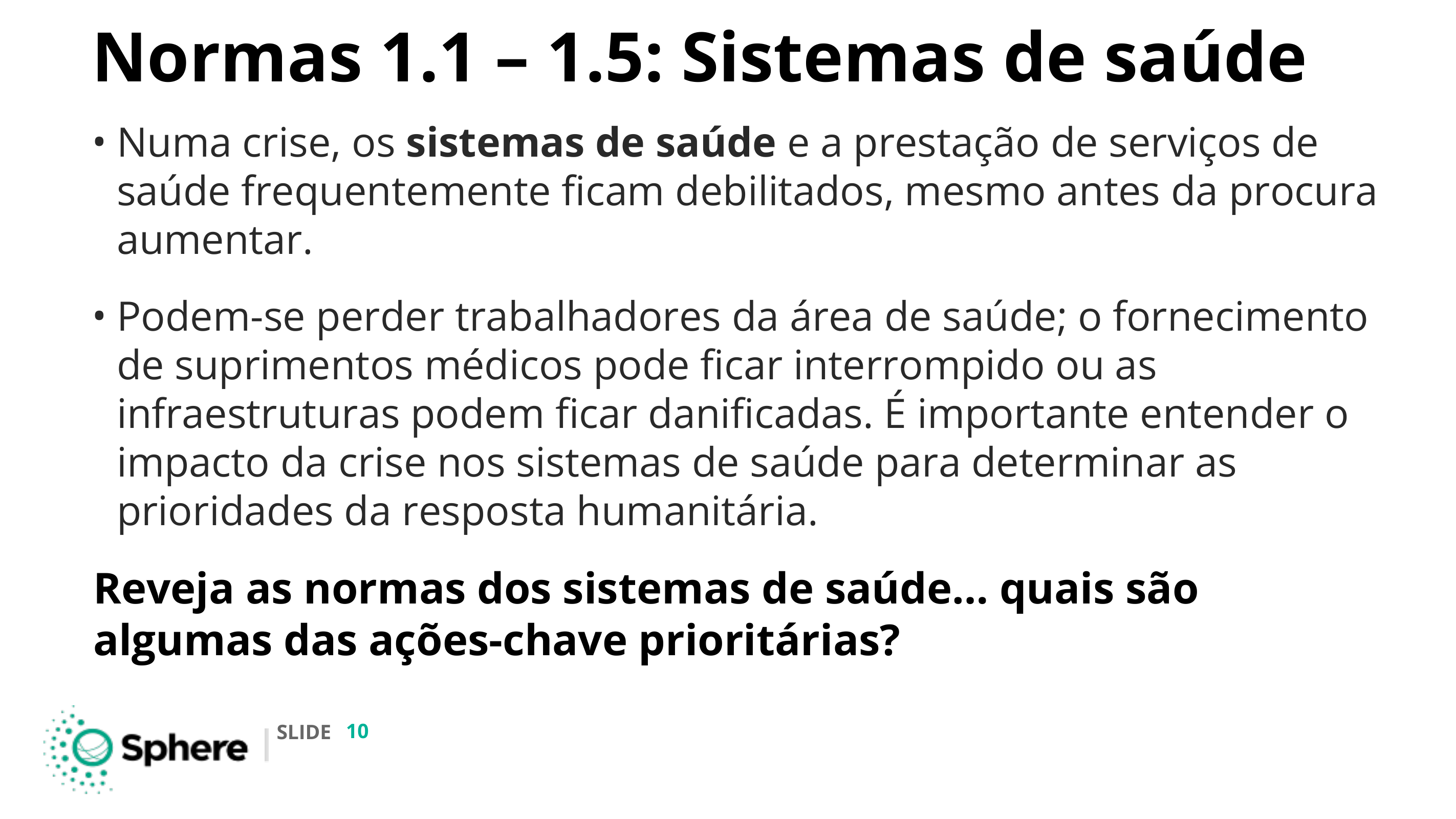

# Normas 1.1 – 1.5: Sistemas de saúde
Numa crise, os sistemas de saúde e a prestação de serviços de saúde frequentemente ficam debilitados, mesmo antes da procura aumentar.
Podem-se perder trabalhadores da área de saúde; o fornecimento de suprimentos médicos pode ficar interrompido ou as infraestruturas podem ficar danificadas. É importante entender o impacto da crise nos sistemas de saúde para determinar as prioridades da resposta humanitária.
Reveja as normas dos sistemas de saúde… quais são algumas das ações-chave prioritárias?
10